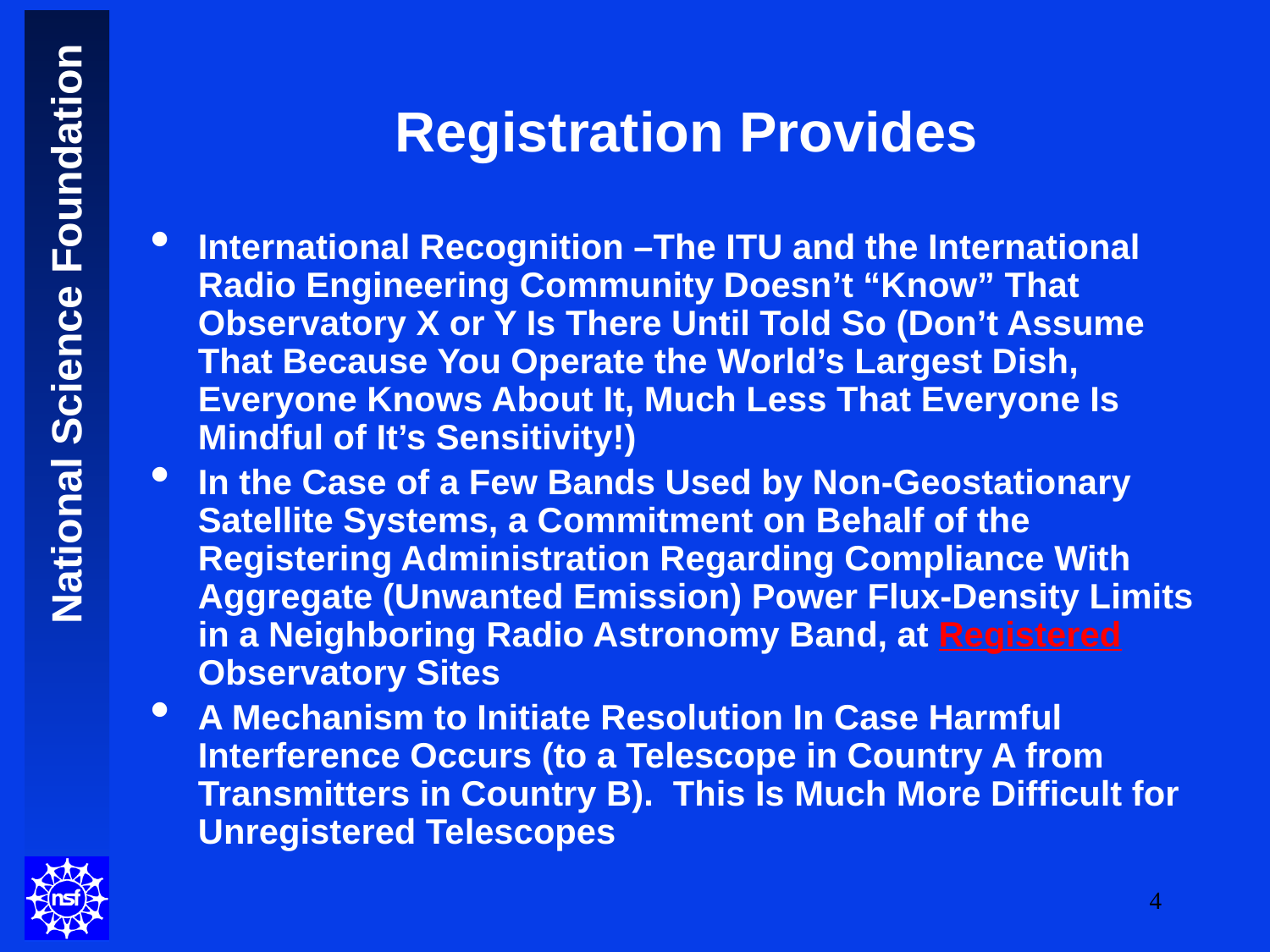

# Registration Provides
International Recognition –The ITU and the International Radio Engineering Community Doesn’t “Know” That Observatory X or Y Is There Until Told So (Don’t Assume That Because You Operate the World’s Largest Dish, Everyone Knows About It, Much Less That Everyone Is Mindful of It’s Sensitivity!)
In the Case of a Few Bands Used by Non-Geostationary Satellite Systems, a Commitment on Behalf of the Registering Administration Regarding Compliance With Aggregate (Unwanted Emission) Power Flux-Density Limits in a Neighboring Radio Astronomy Band, at Registered Observatory Sites
A Mechanism to Initiate Resolution In Case Harmful Interference Occurs (to a Telescope in Country A from Transmitters in Country B).  This Is Much More Difficult for Unregistered Telescopes

4